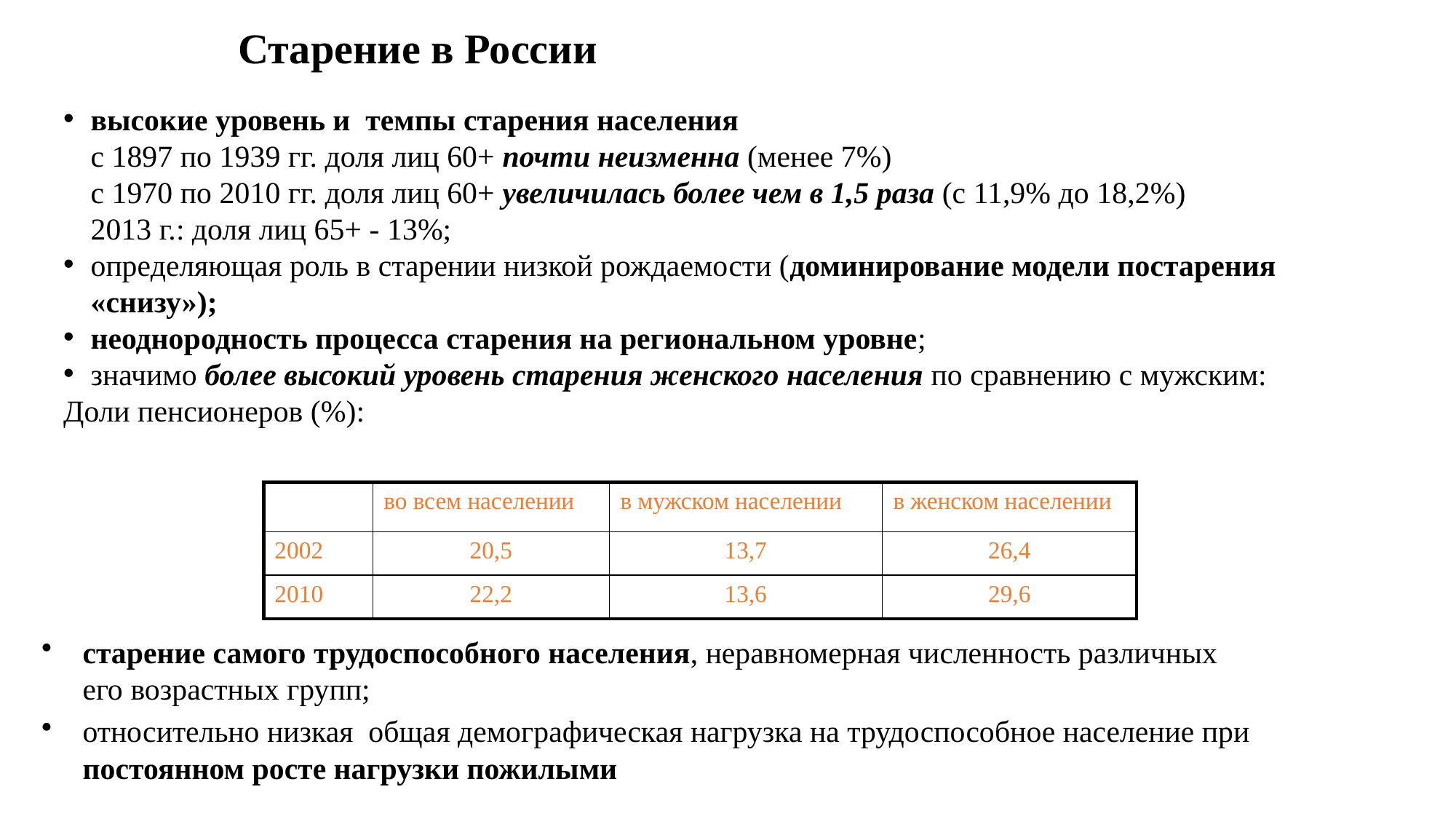

# Старение в России
высокие уровень и  темпы старения населения
	с 1897 по 1939 гг. доля лиц 60+ почти неизменна (менее 7%)
	с 1970 по 2010 гг. доля лиц 60+ увеличилась более чем в 1,5 раза (с 11,9% до 18,2%)
	2013 г.: доля лиц 65+ - 13%;
определяющая роль в старении низкой рождаемости (доминирование модели постарения «снизу»);
неоднородность процесса старения на региональном уровне;
значимо более высокий уровень старения женского населения по сравнению с мужским:
Доли пенсионеров (%):
|  | во всем населении | в мужском населении | в женском населении |
| --- | --- | --- | --- |
| 2002 | 20,5 | 13,7 | 26,4 |
| 2010 | 22,2 | 13,6 | 29,6 |
старение самого трудоспособного населения, неравномерная численность различных его возрастных групп;
относительно низкая  общая демографическая нагрузка на трудоспособное население при постоянном росте нагрузки пожилыми